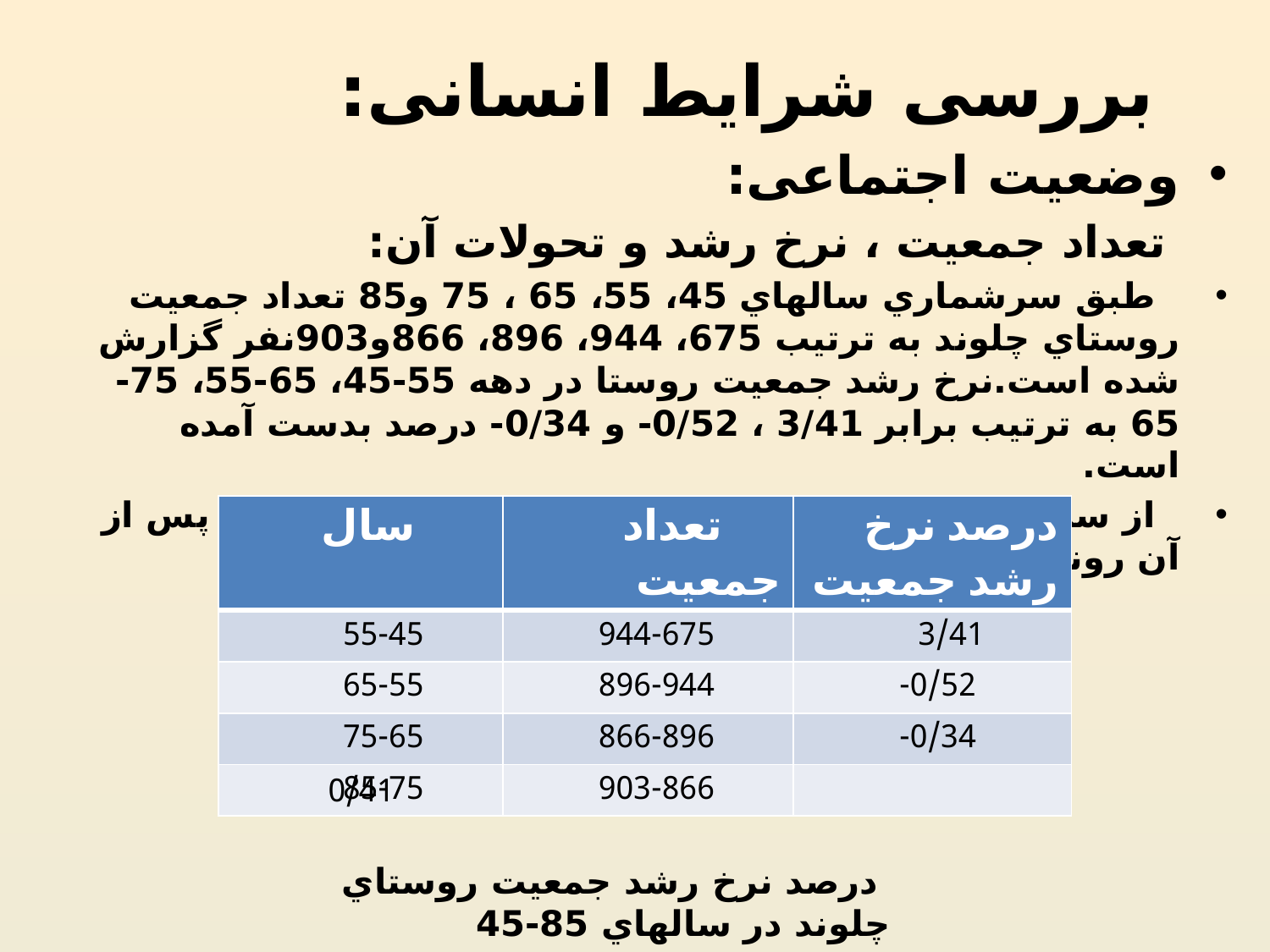

بررسی شرایط انسانی:
وضعیت اجتماعی:
    تعداد جمعيت ، نرخ رشد و تحولات آن:
  طبق سرشماري سالهاي 45، 55، 65 ، 75 و85 تعداد جمعيت روستاي چلوند به ترتيب 675، 944، 896، 866و903نفر گزارش شده است.نرخ رشد جمعيت روستا در دهه 55-45، 65-55، 75-65 به ترتيب برابر 3/41 ، 0/52- و 0/34- درصد بدست آمده است.
  از سال 45 تا 55 تعداد جمعيت روستا افزايش يافته اما پس از آن روند رو به كاهشي داشته است.

| سال | تعداد جمعیت | درصد نرخ رشد جمعیت |
| --- | --- | --- |
| 55-45 | 944-675 | 3/41 |
| 65-55 | 896-944 | 0/52- |
| 75-65 | 866-896 | 0/34- |
| 85-75 | 903-866 |  |
0/41
 درصد نرخ رشد جمعيت روستاي چلوند در سالهاي 85-45